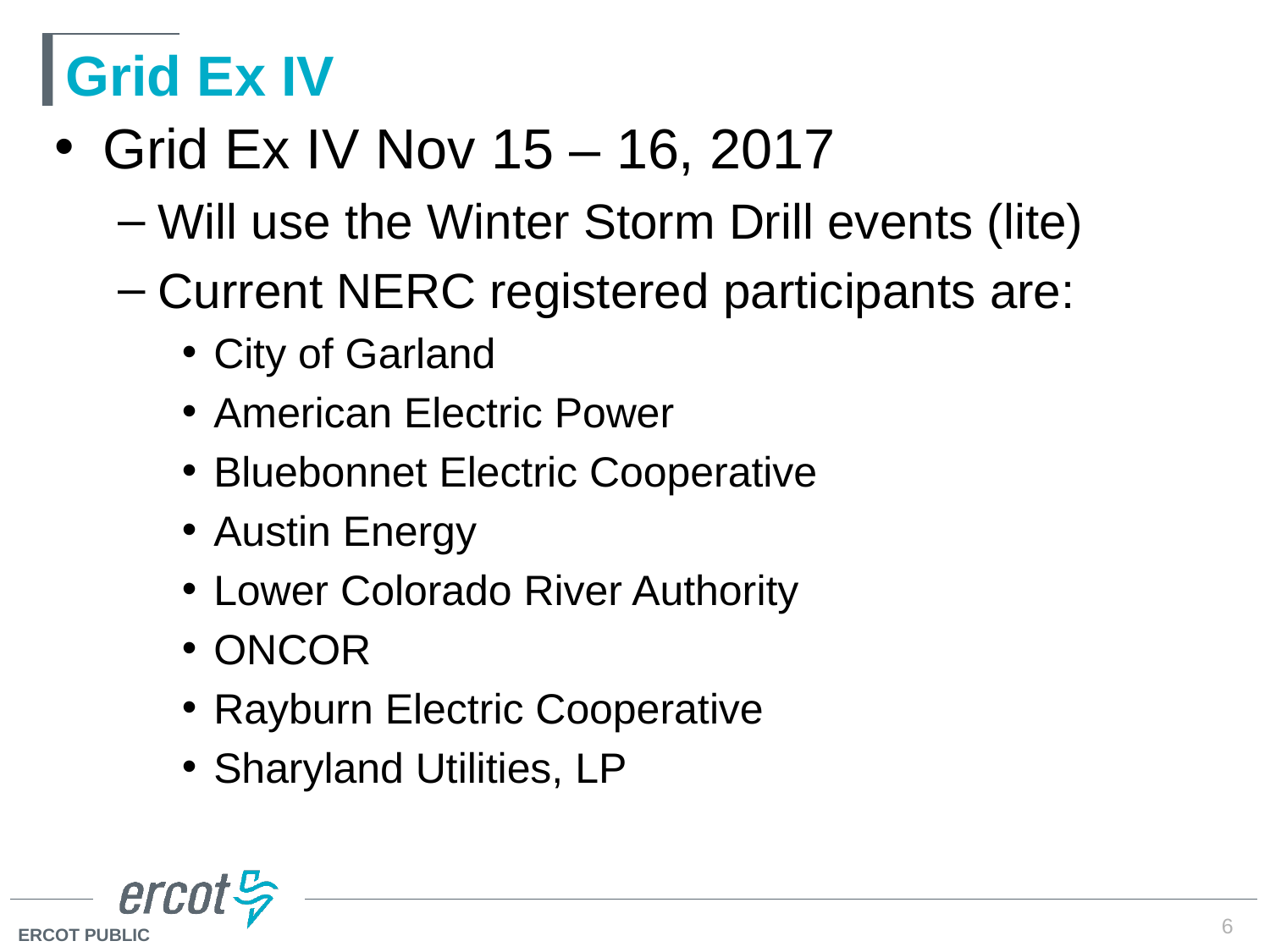

# Grid Ex IV
Grid Ex IV Nov 15 – 16, 2017
Will use the Winter Storm Drill events (lite)
Current NERC registered participants are:
City of Garland
American Electric Power
Bluebonnet Electric Cooperative
Austin Energy
Lower Colorado River Authority
ONCOR
Rayburn Electric Cooperative
Sharyland Utilities, LP

6